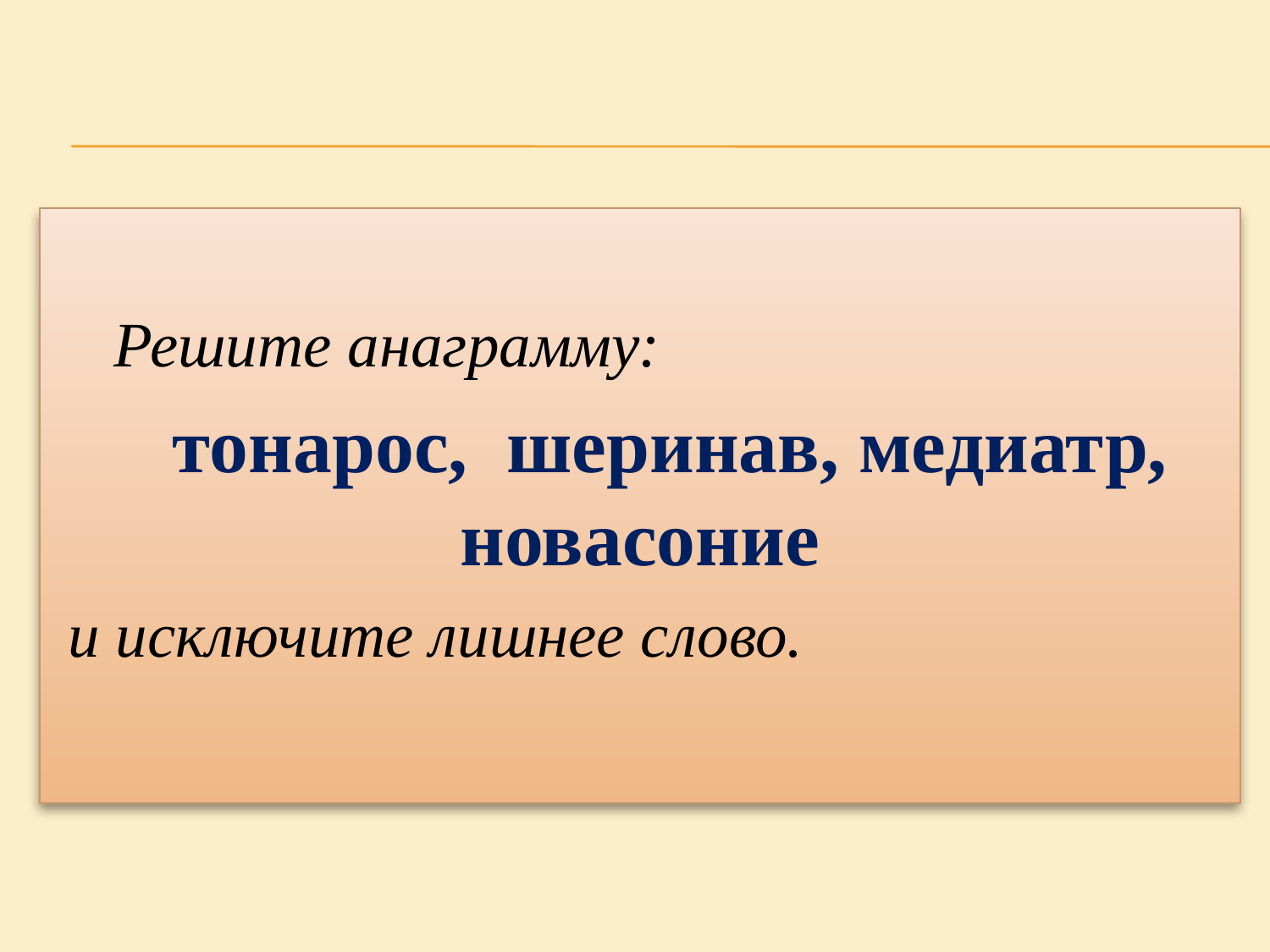

Решите анаграмму:
тонарос,  шеринав, медиатр, новасоние
 и исключите лишнее слово.